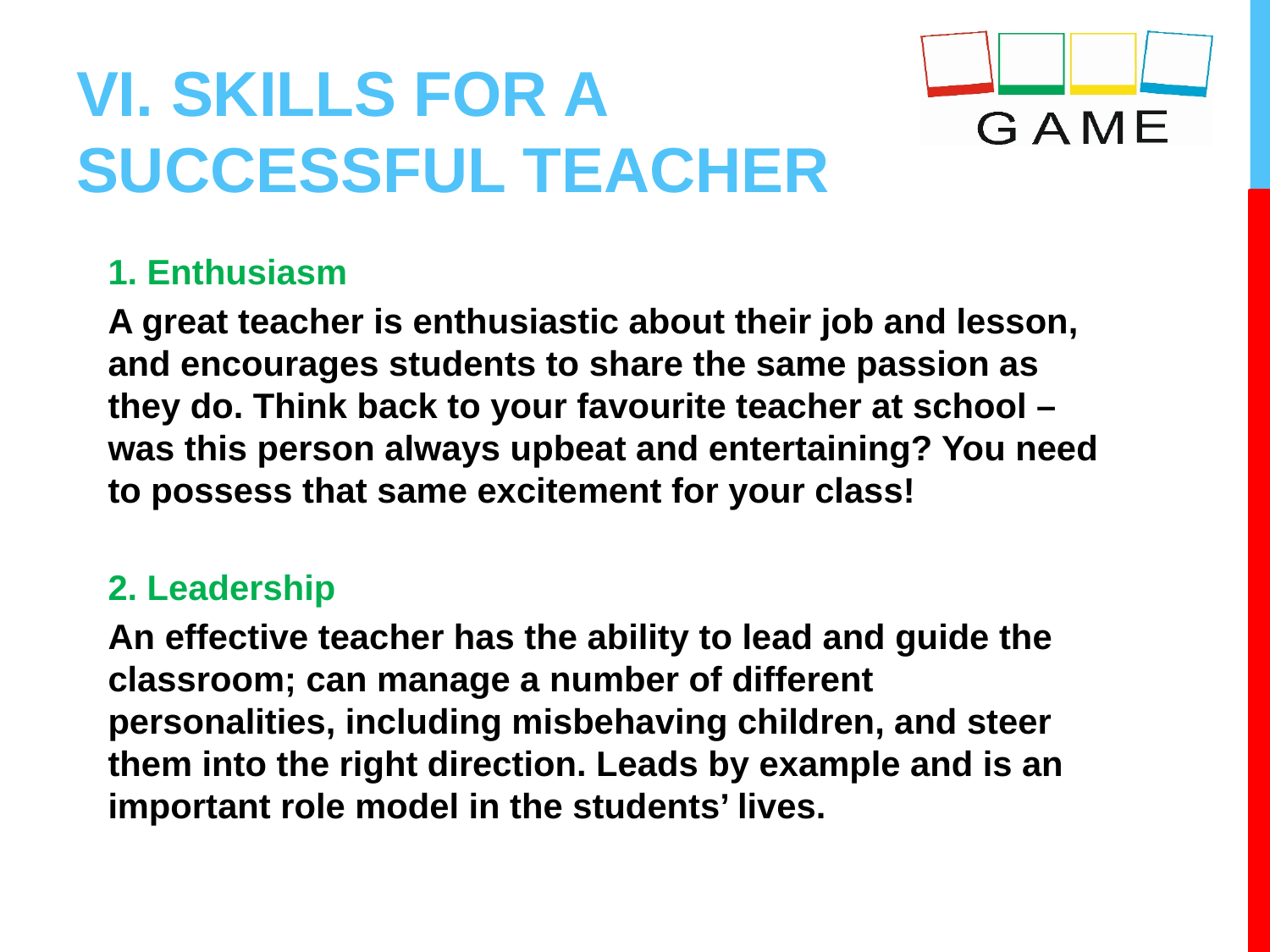

# VI. SKILLS FOR A SUCCESSFUL TEACHER
1. Enthusiasm
A great teacher is enthusiastic about their job and lesson, and encourages students to share the same passion as they do. Think back to your favourite teacher at school – was this person always upbeat and entertaining? You need to possess that same excitement for your class!

2. Leadership
An effective teacher has the ability to lead and guide the classroom; can manage a number of different personalities, including misbehaving children, and steer them into the right direction. Leads by example and is an important role model in the students’ lives.